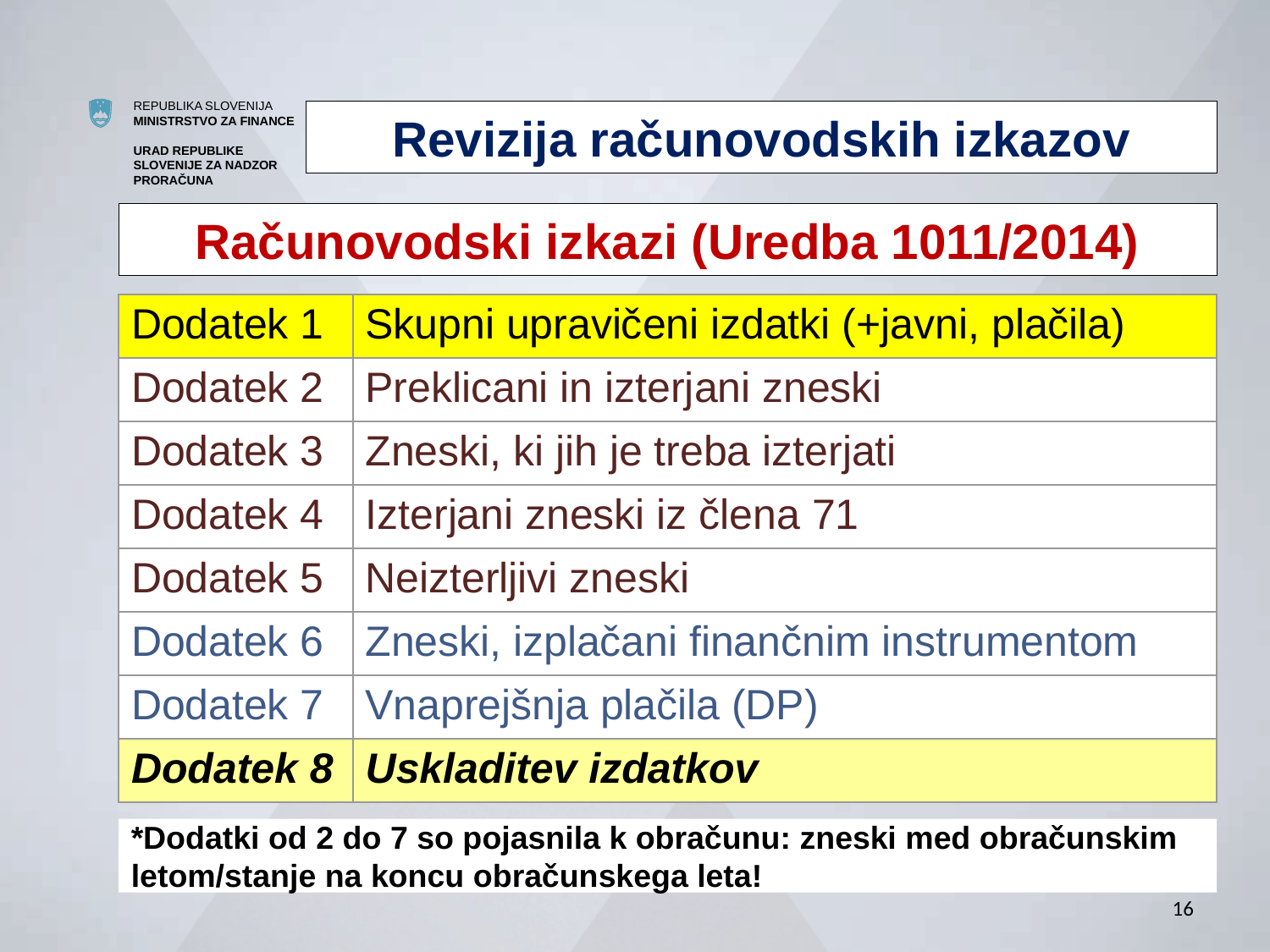

Revizija računovodskih izkazov
Računovodski izkazi (Uredba 1011/2014)
| Dodatek 1 | Skupni upravičeni izdatki (+javni, plačila) |
| --- | --- |
| Dodatek 2 | Preklicani in izterjani zneski |
| Dodatek 3 | Zneski, ki jih je treba izterjati |
| Dodatek 4 | Izterjani zneski iz člena 71 |
| Dodatek 5 | Neizterljivi zneski |
| Dodatek 6 | Zneski, izplačani finančnim instrumentom |
| Dodatek 7 | Vnaprejšnja plačila (DP) |
| Dodatek 8 | Uskladitev izdatkov |
*Dodatki od 2 do 7 so pojasnila k obračunu: zneski med obračunskim letom/stanje na koncu obračunskega leta!
16